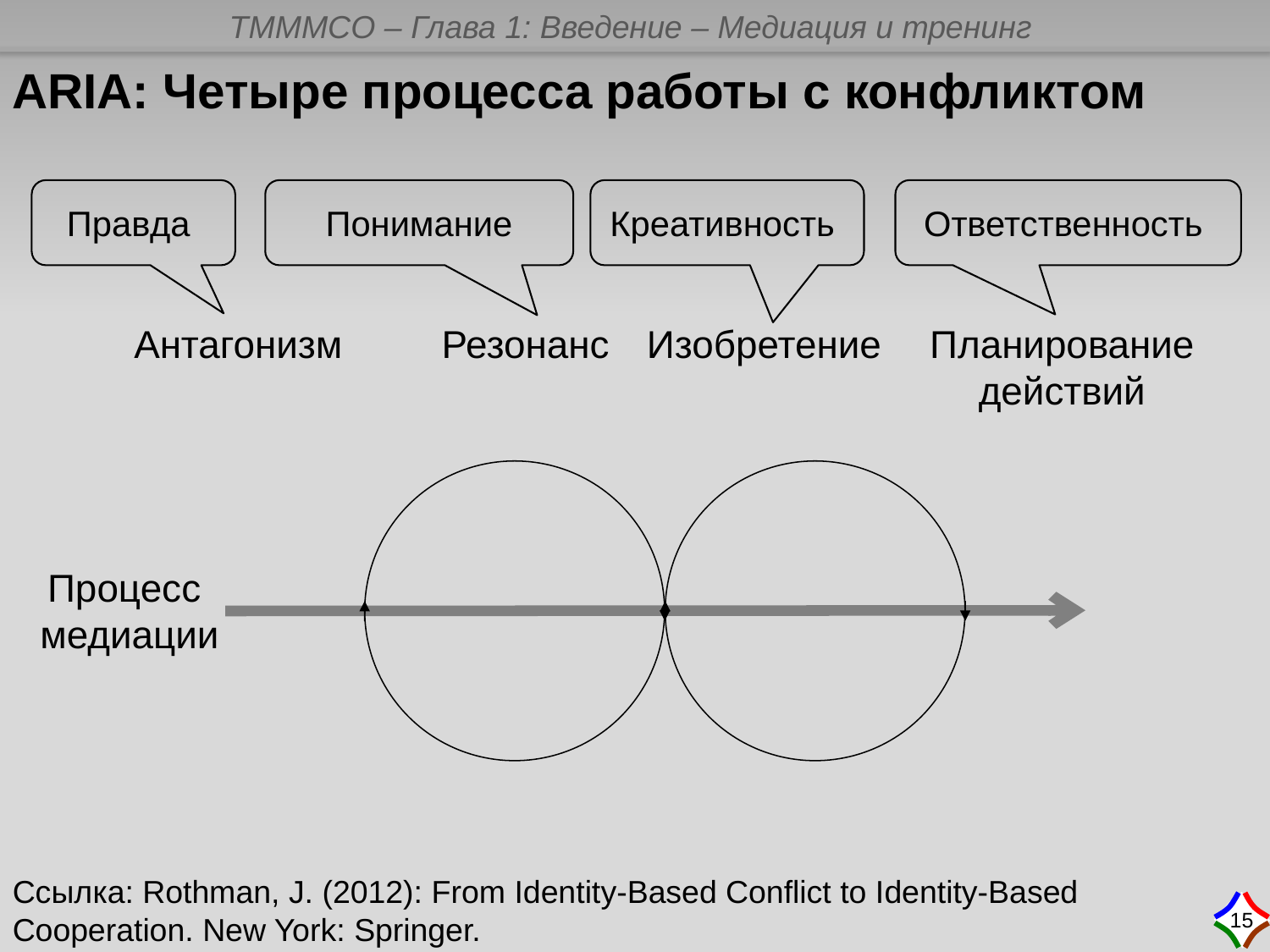

ARIA: Четыре процесса работы с конфликтом
Правда
Понимание
Креативность
Ответственность
Планирование действий
Антагонизм
Резонанс
Изобретение

Процесс
медиации
Ссылка: Rothman, J. (2012): From Identity-Based Conflict to Identity-Based Cooperation. New York: Springer.